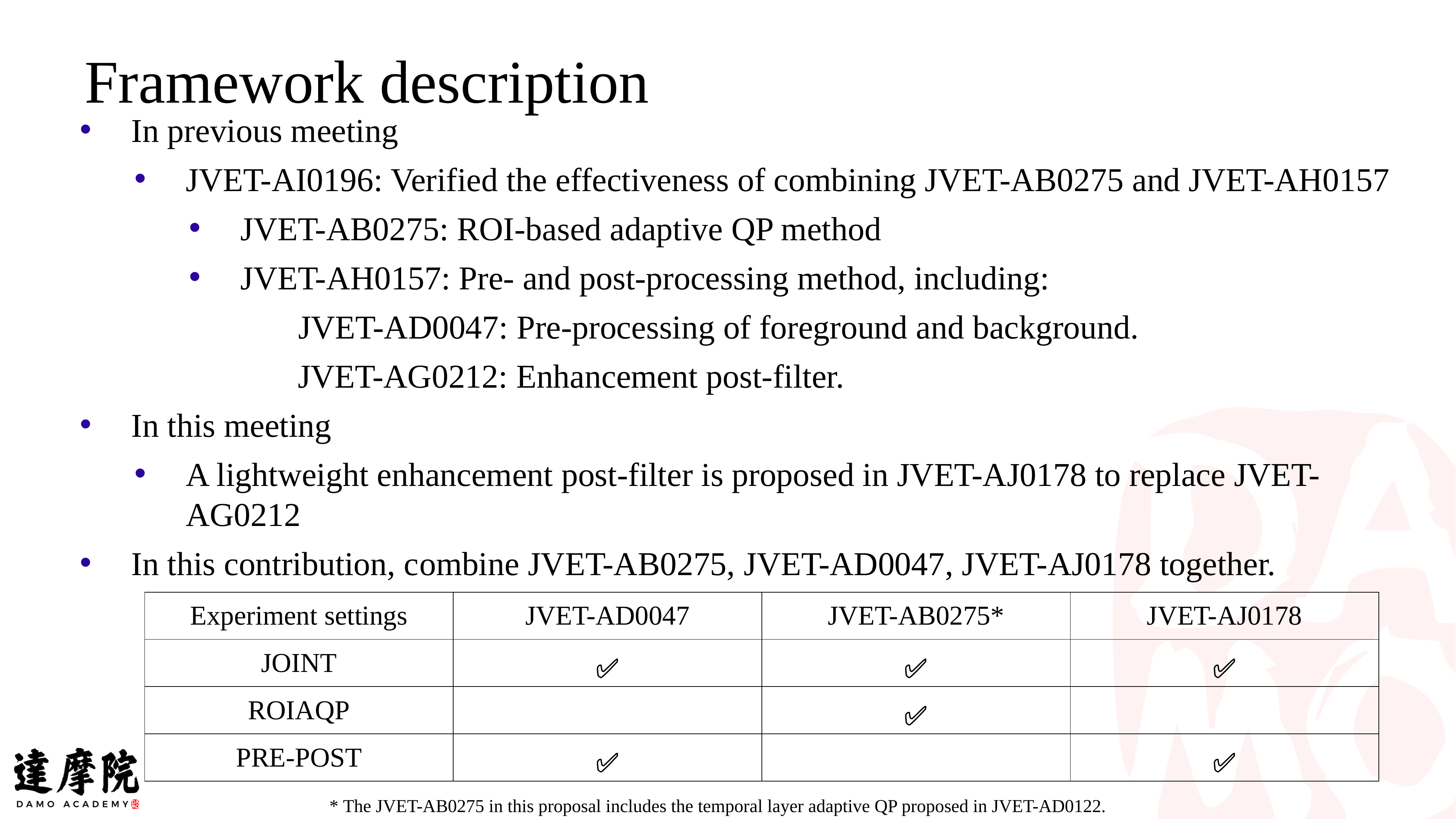

Framework description
In previous meeting
JVET-AI0196: Verified the effectiveness of combining JVET-AB0275 and JVET-AH0157
JVET-AB0275: ROI-based adaptive QP method
JVET-AH0157: Pre- and post-processing method, including:
             JVET-AD0047: Pre-processing of foreground and background.
                          JVET-AG0212: Enhancement post-filter.
In this meeting
A lightweight enhancement post-filter is proposed in JVET-AJ0178 to replace JVET-AG0212
In this contribution, combine JVET-AB0275, JVET-AD0047, JVET-AJ0178 together.

| Experiment settings | JVET-AD0047 | JVET-AB0275\* | JVET-AJ0178 |
| --- | --- | --- | --- |
| JOINT | ✅ | ✅ | ✅ |
| ROIAQP |  | ✅ |  |
| PRE-POST | ✅ |  | ✅ |
3
* The JVET-AB0275 in this proposal includes the temporal layer adaptive QP proposed in JVET-AD0122.